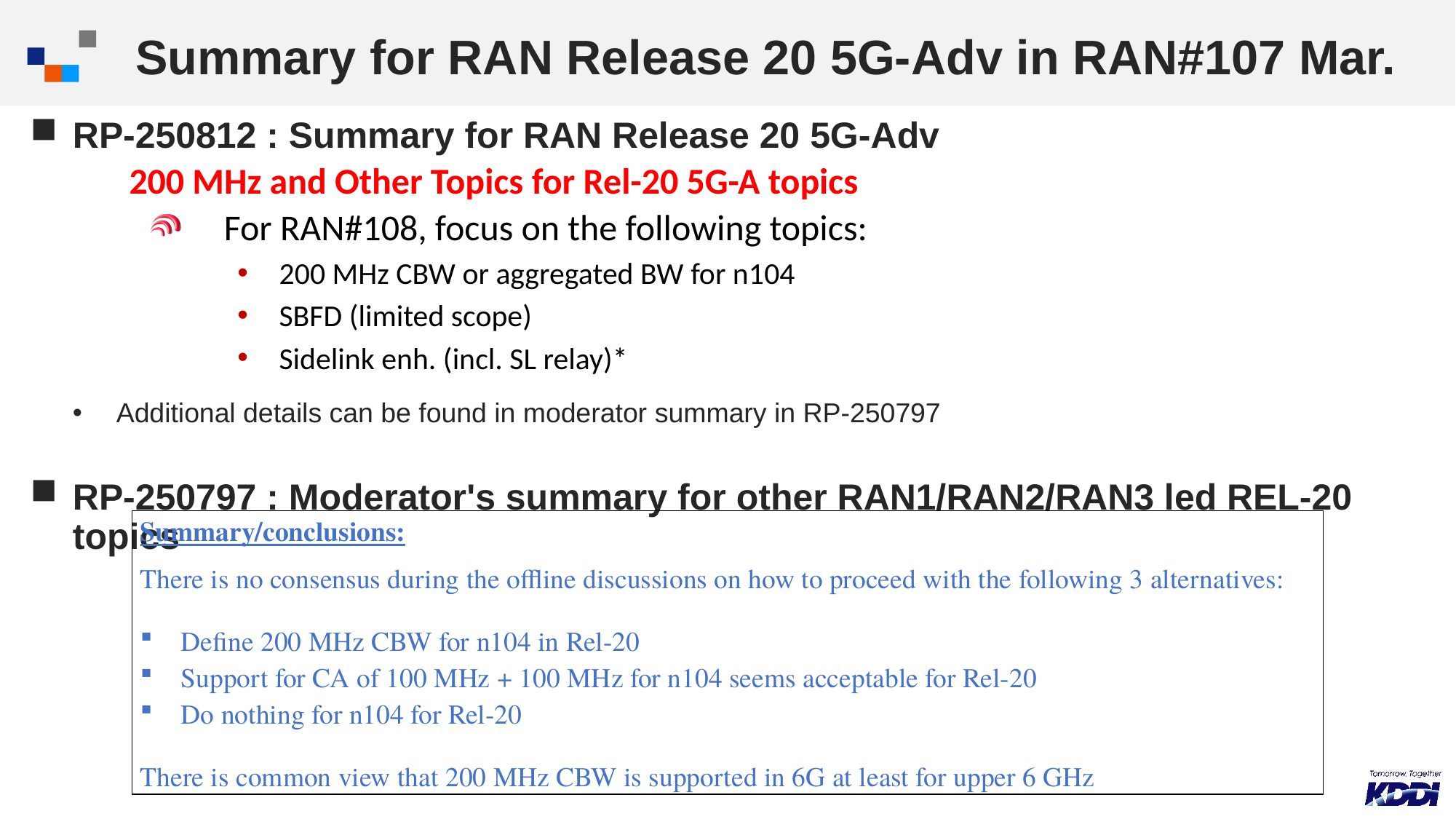

# Summary for RAN Release 20 5G-Adv in RAN#107 Mar.
RP-250812 : Summary for RAN Release 20 5G-Adv

Additional details can be found in moderator summary in RP-250797

RP-250797 : Moderator's summary for other RAN1/RAN2/RAN3 led REL-20 topics
200 MHz and Other Topics for Rel-20 5G-A topics
For RAN#108, focus on the following topics:
200 MHz CBW or aggregated BW for n104
SBFD (limited scope)
Sidelink enh. (incl. SL relay)*
| Summary/conclusions: There is no consensus during the offline discussions on how to proceed with the following 3 alternatives: Define 200 MHz CBW for n104 in Rel-20 Support for CA of 100 MHz + 100 MHz for n104 seems acceptable for Rel-20 Do nothing for n104 for Rel-20 There is common view that 200 MHz CBW is supported in 6G at least for upper 6 GHz |
| --- |